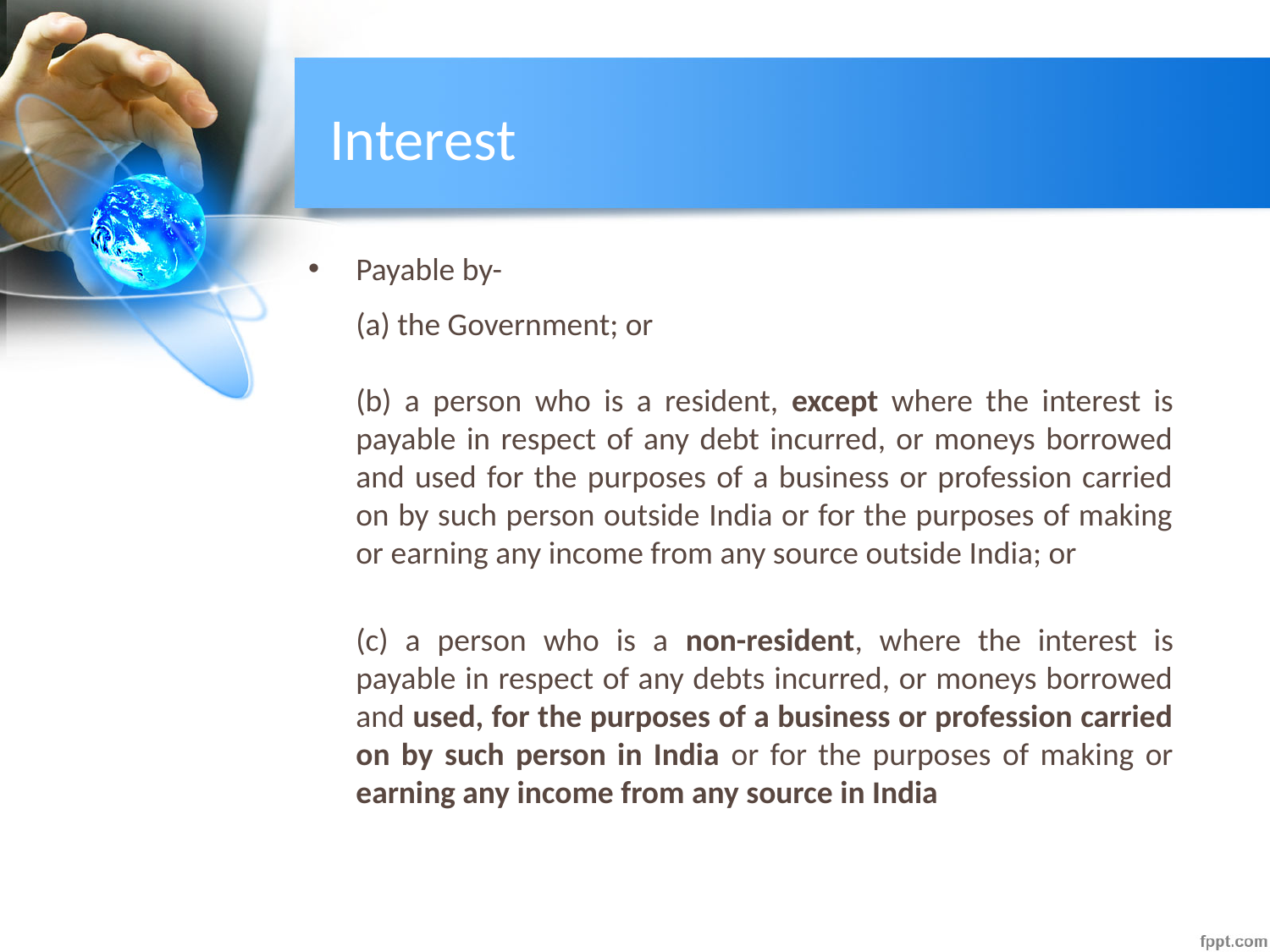

# Interest
Payable by-
	(a) the Government; or

	(b) a person who is a resident, except where the interest is payable in respect of any debt incurred, or moneys borrowed and used for the purposes of a business or profession carried on by such person outside India or for the purposes of making or earning any income from any source outside India; or

	(c) a person who is a non-resident, where the interest is payable in respect of any debts incurred, or moneys borrowed and used, for the purposes of a business or profession carried on by such person in India or for the purposes of making or earning any income from any source in India